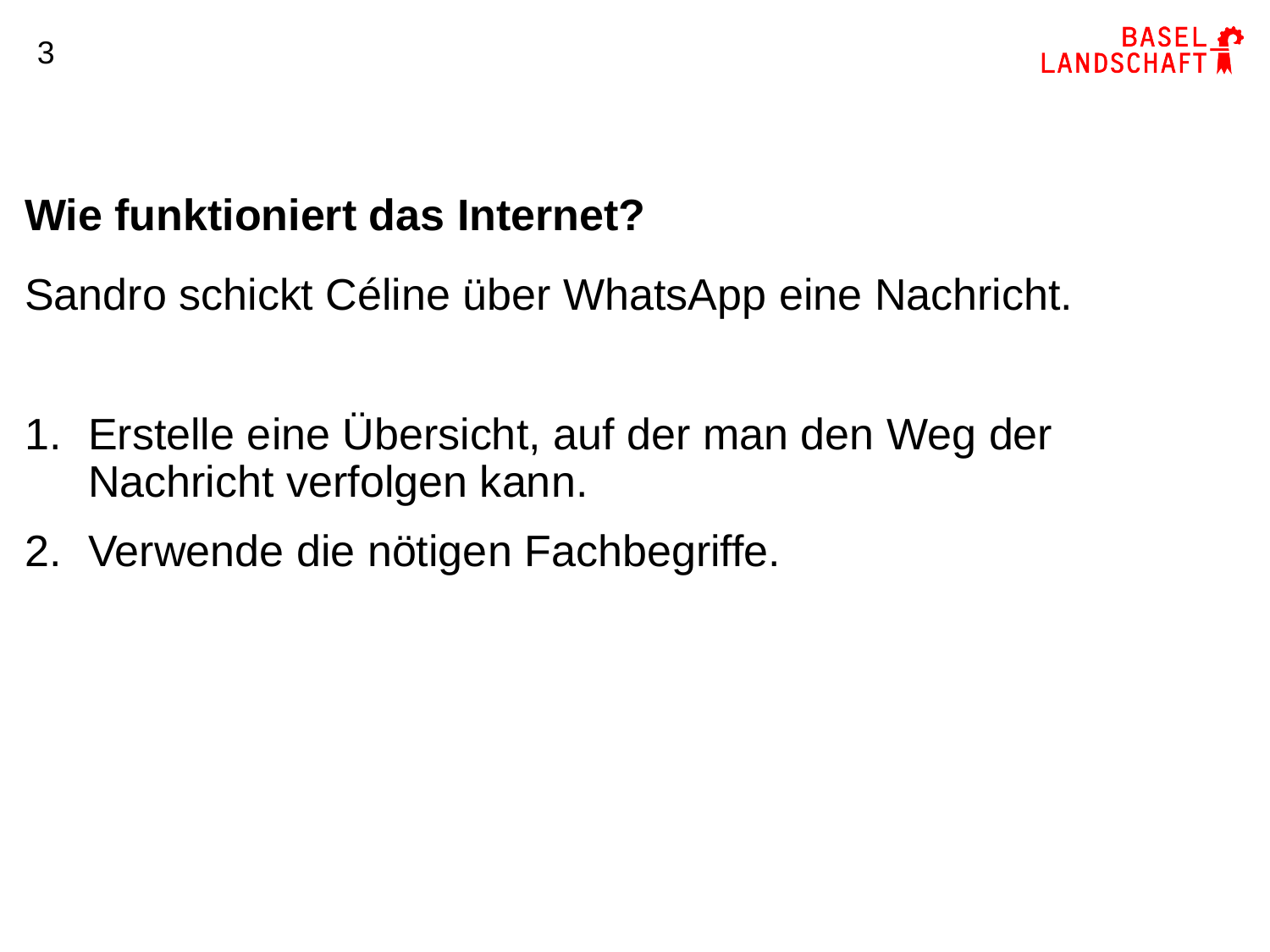

3
# Wie funktioniert das Internet?
Sandro schickt Céline über WhatsApp eine Nachricht.

Erstelle eine Übersicht, auf der man den Weg der Nachricht verfolgen kann.
Verwende die nötigen Fachbegriffe.